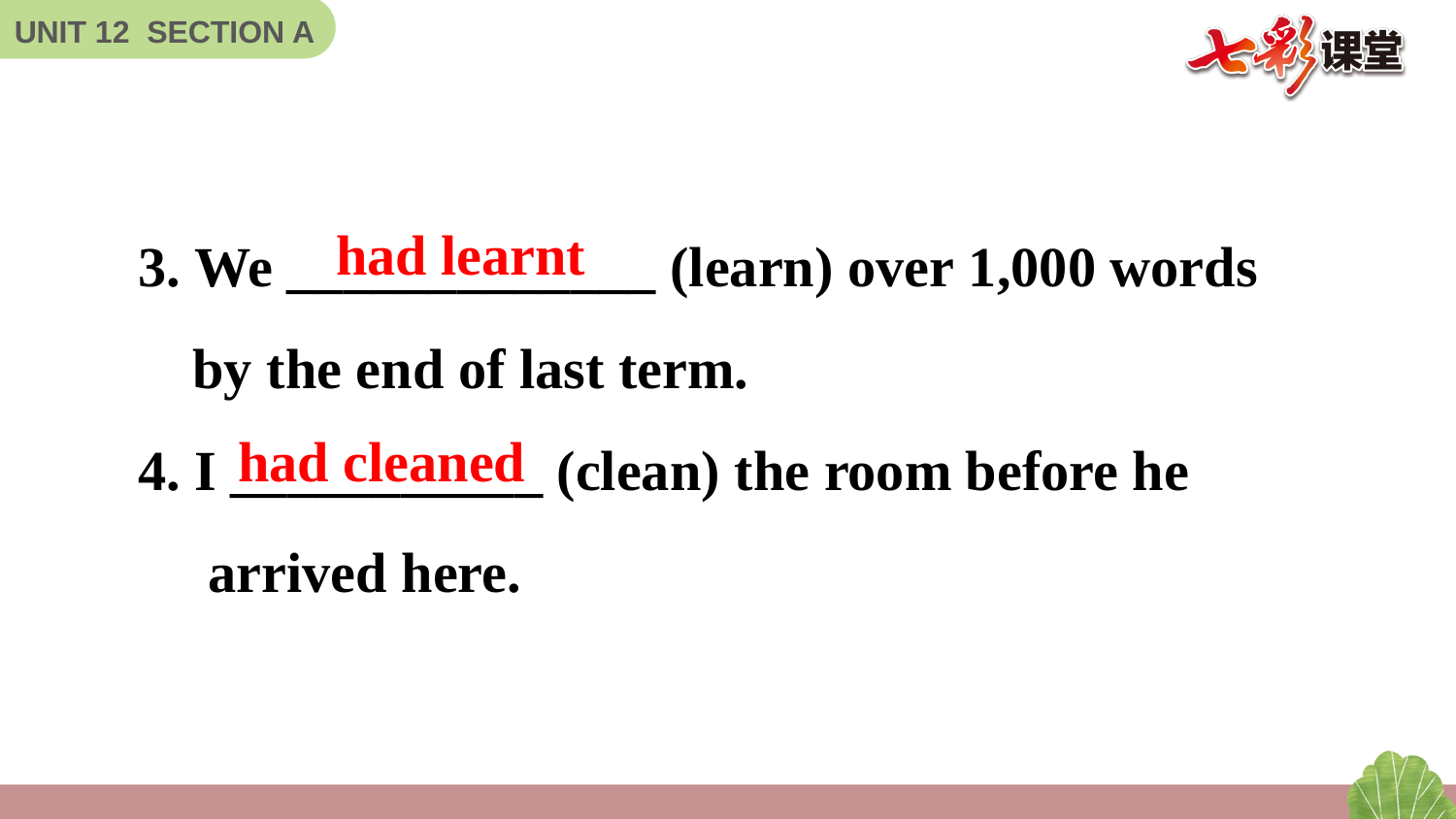

3. We _____________ (learn) over 1,000 words by the end of last term.
4. I ___________ (clean) the room before he
     arrived here.
had learnt
had cleaned